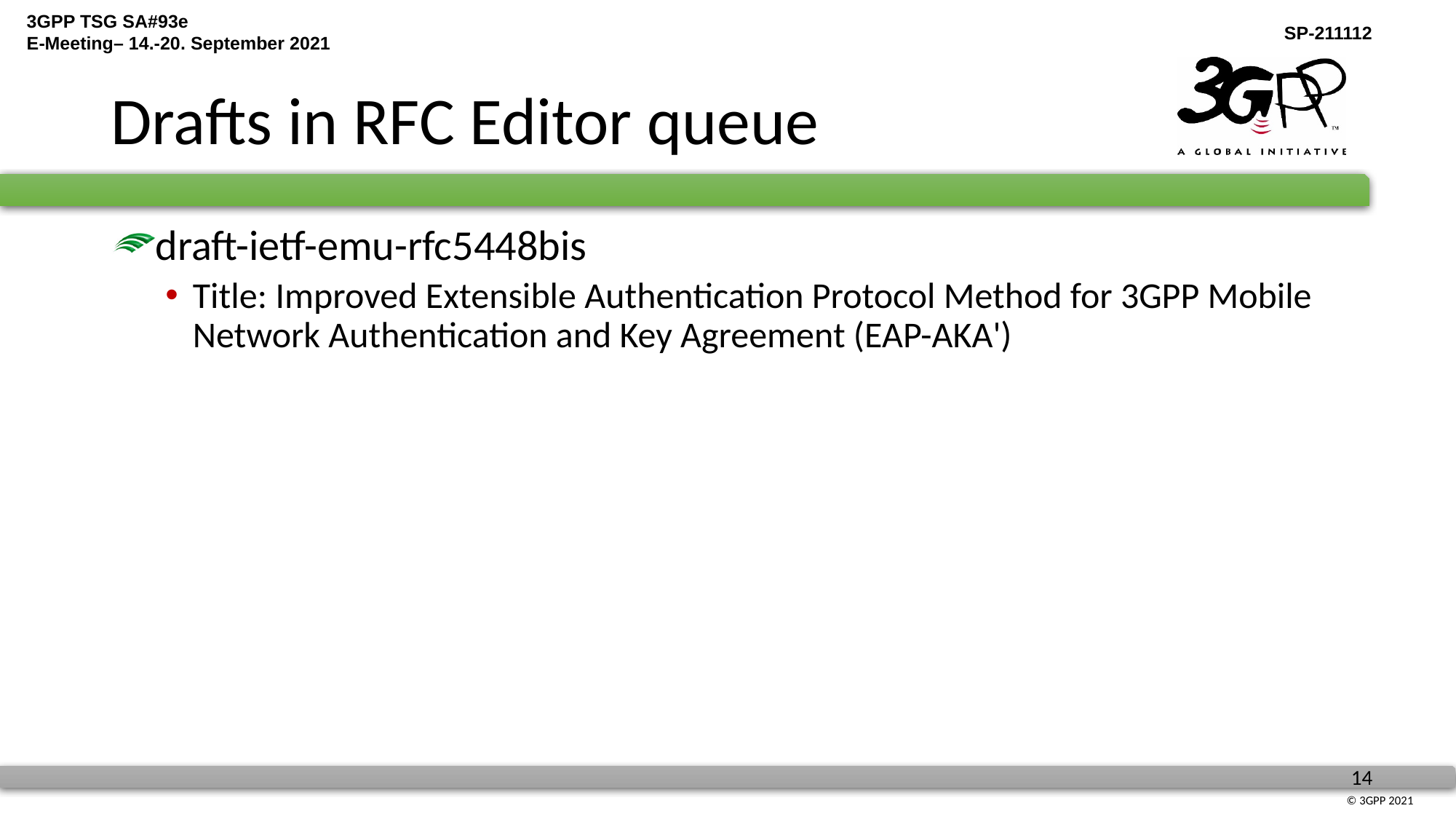

# Drafts in RFC Editor queue
draft-ietf-emu-rfc5448bis
Title: Improved Extensible Authentication Protocol Method for 3GPP Mobile Network Authentication and Key Agreement (EAP-AKA')